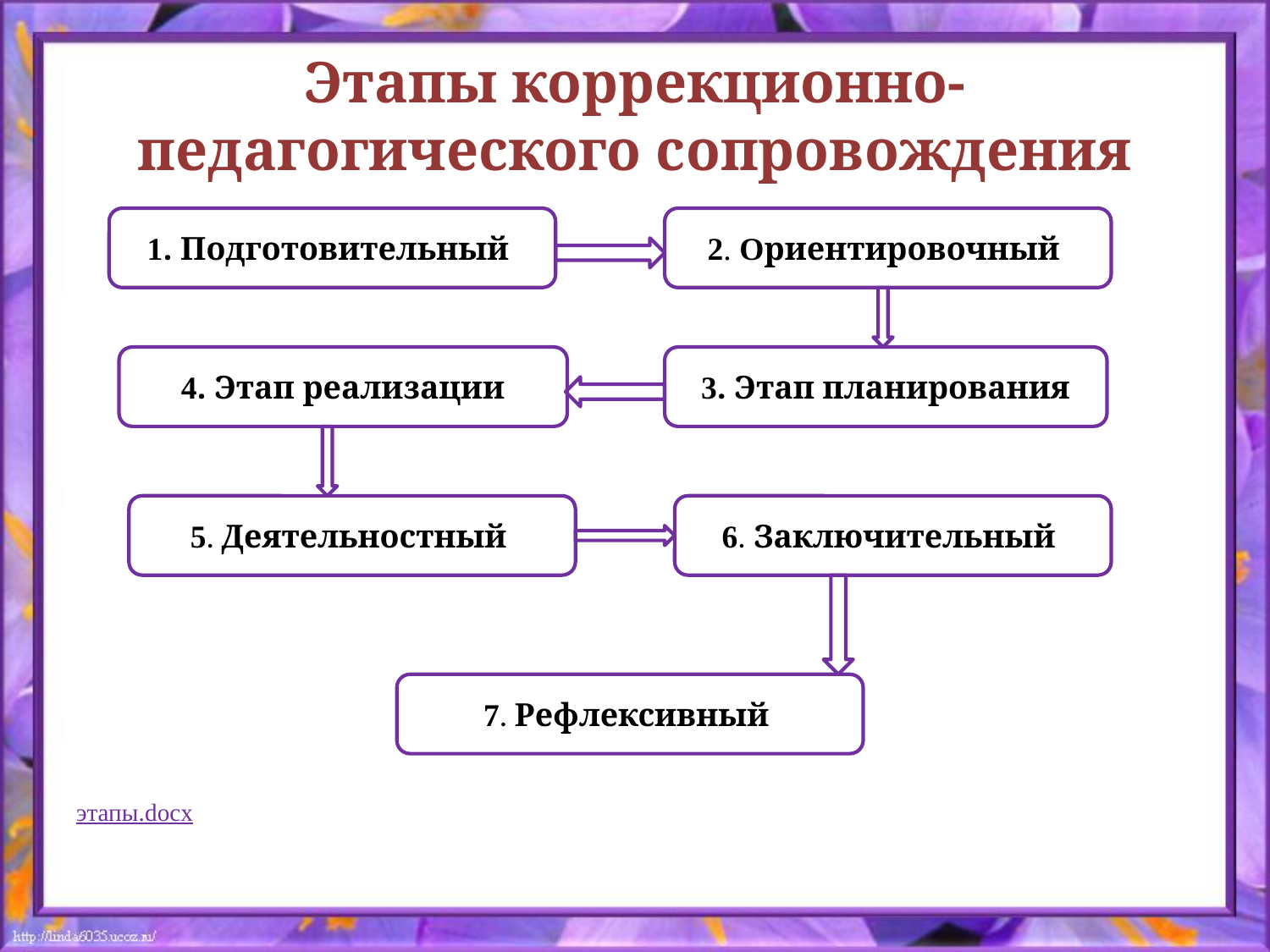

# Этапы коррекционно-педагогического сопровождения

этапы.docx
1. Подготовительный
2. Ориентировочный

4. Этап реализации
3. Этап планирования

5. Деятельностный
6. Заключительный

7. Рефлексивный